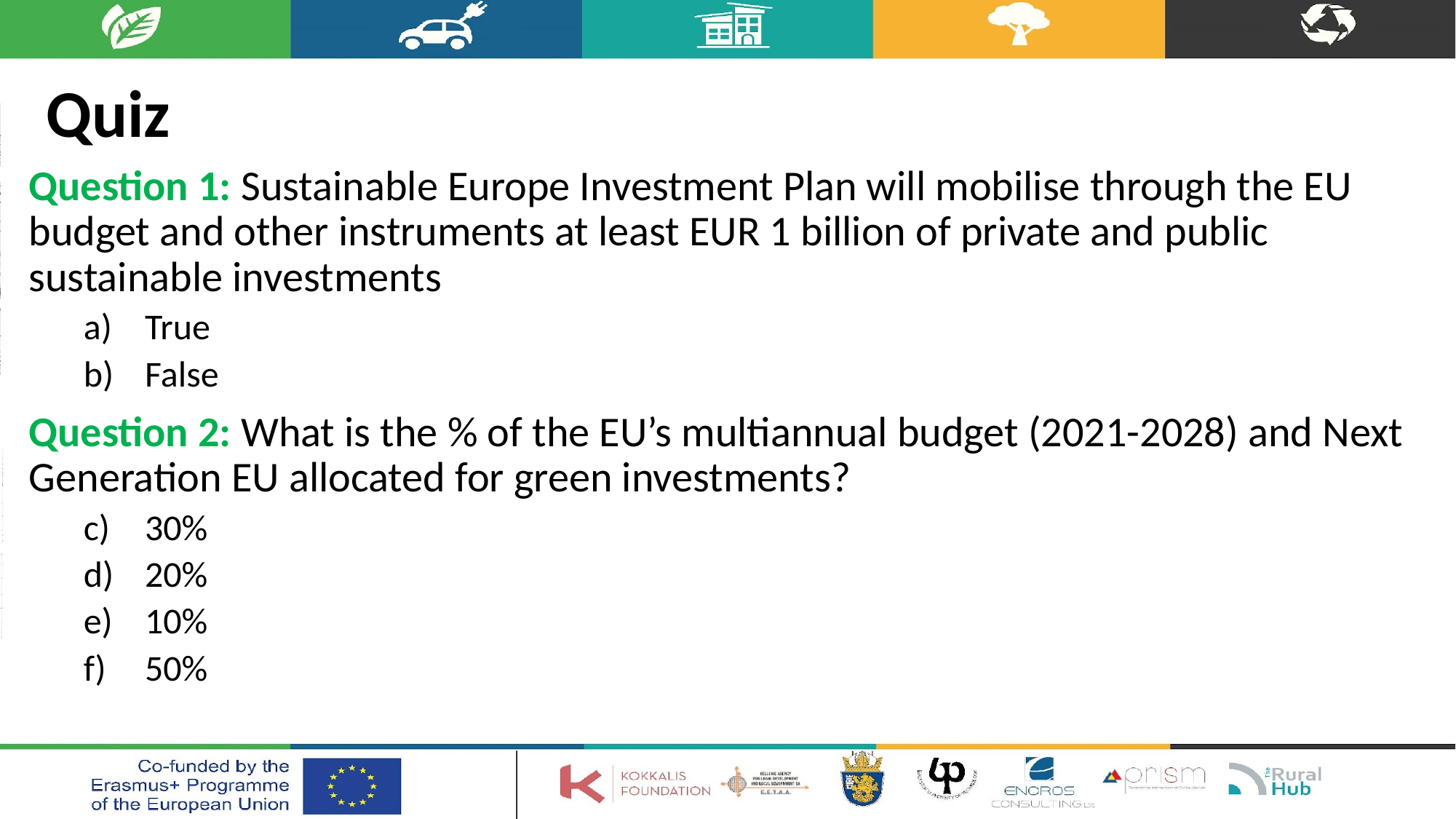

# Quiz
Question 1: Sustainable Europe Investment Plan will mobilise through the EU budget and other instruments at least EUR 1 billion of private and public sustainable investments
True
False
Question 2: What is the % of the EU’s multiannual budget (2021-2028) and Next Generation EU allocated for green investments?
30%
20%
10%
50%